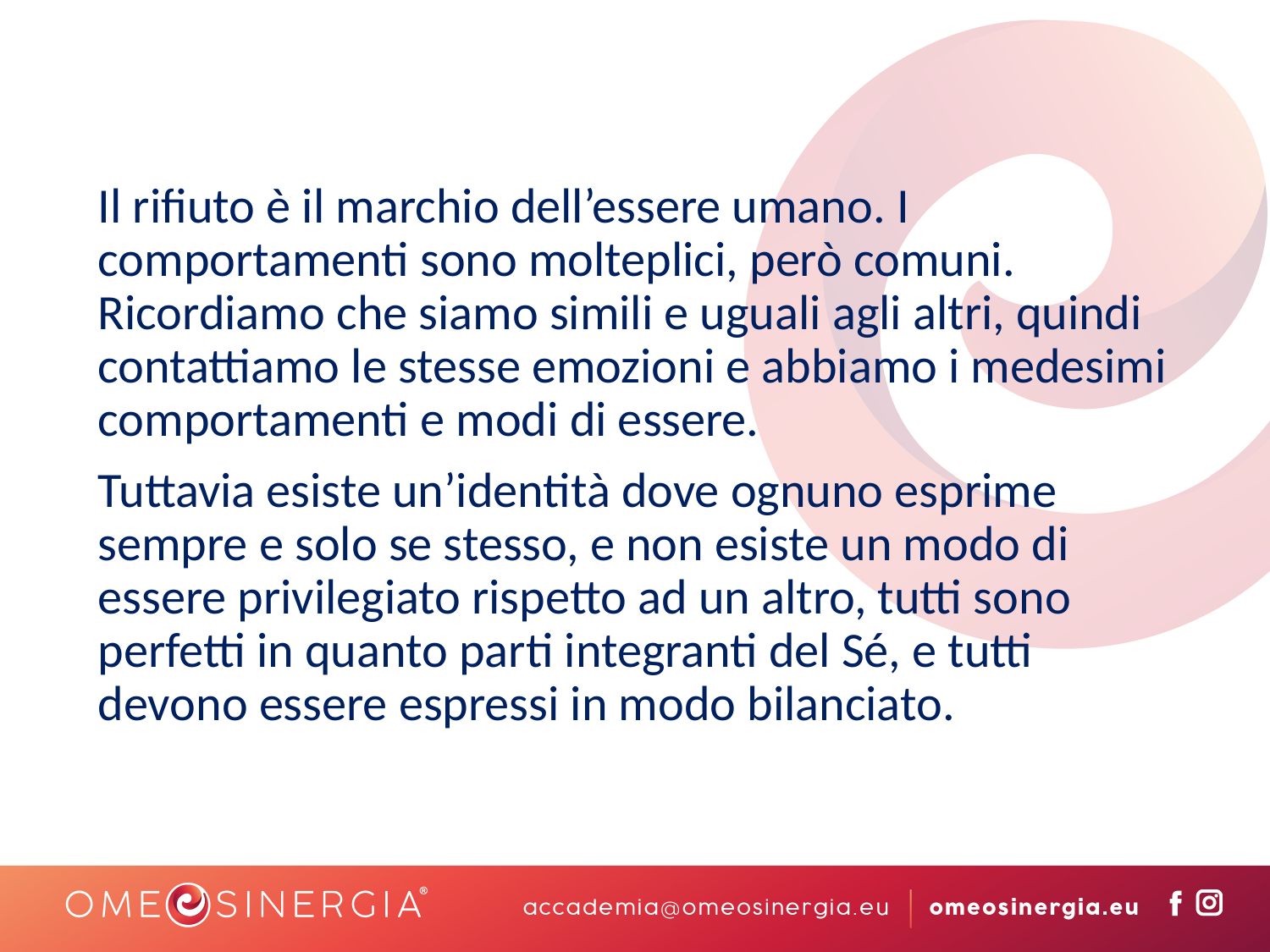

Il rifiuto è il marchio dell’essere umano. I comportamenti sono molteplici, però comuni. Ricordiamo che siamo simili e uguali agli altri, quindi contattiamo le stesse emozioni e abbiamo i medesimi comportamenti e modi di essere.
Tuttavia esiste un’identità dove ognuno esprime sempre e solo se stesso, e non esiste un modo di essere privilegiato rispetto ad un altro, tutti sono perfetti in quanto parti integranti del Sé, e tutti devono essere espressi in modo bilanciato.